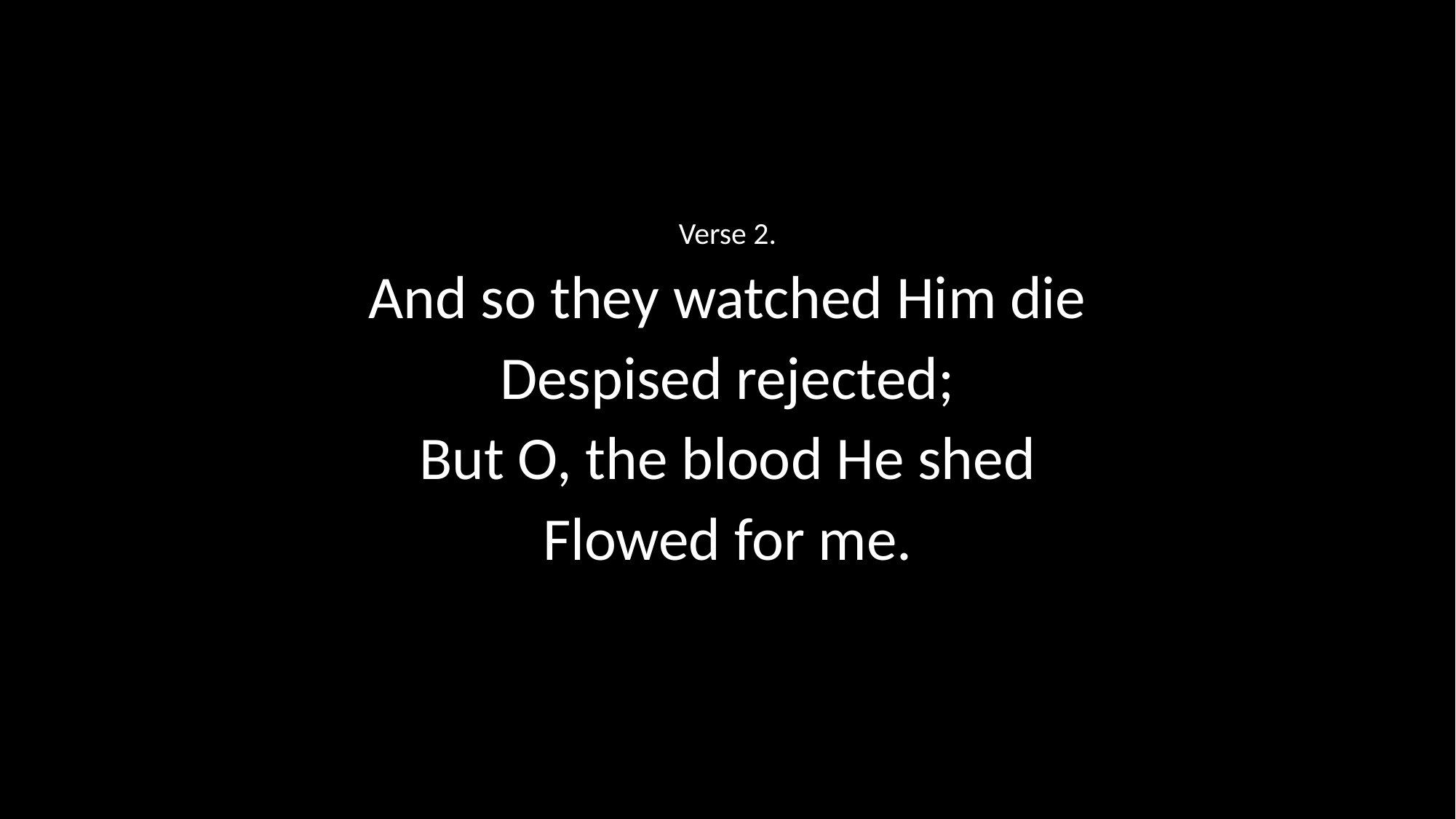

Verse 2.
And so they watched Him die
Despised rejected;
But O, the blood He shed
Flowed for me.